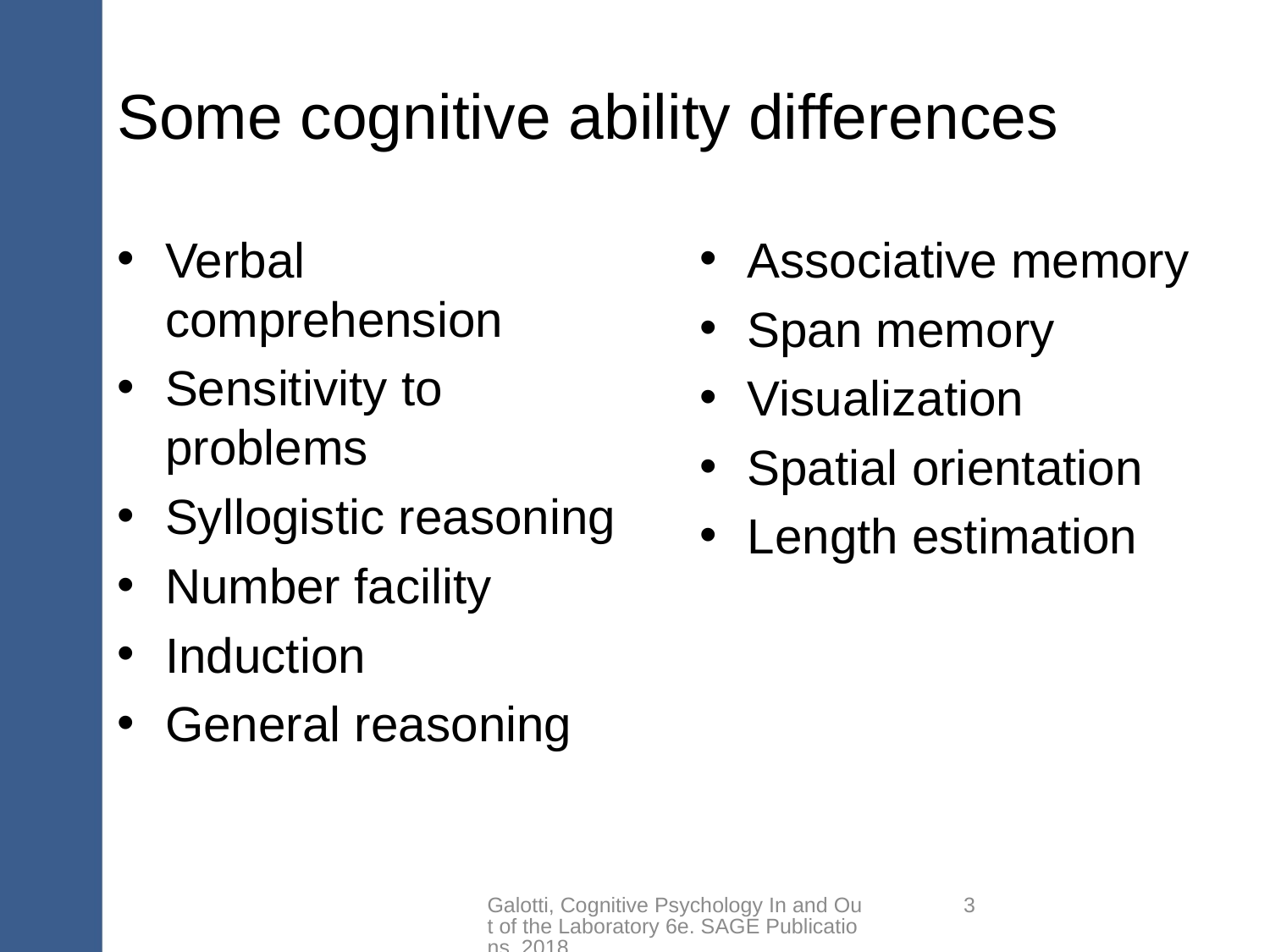

# Some cognitive ability differences
Verbal comprehension
Sensitivity to problems
Syllogistic reasoning
Number facility
Induction
General reasoning
Associative memory
Span memory
Visualization
Spatial orientation
Length estimation
Galotti, Cognitive Psychology In and Out of the Laboratory 6e. SAGE Publications, 2018.
3